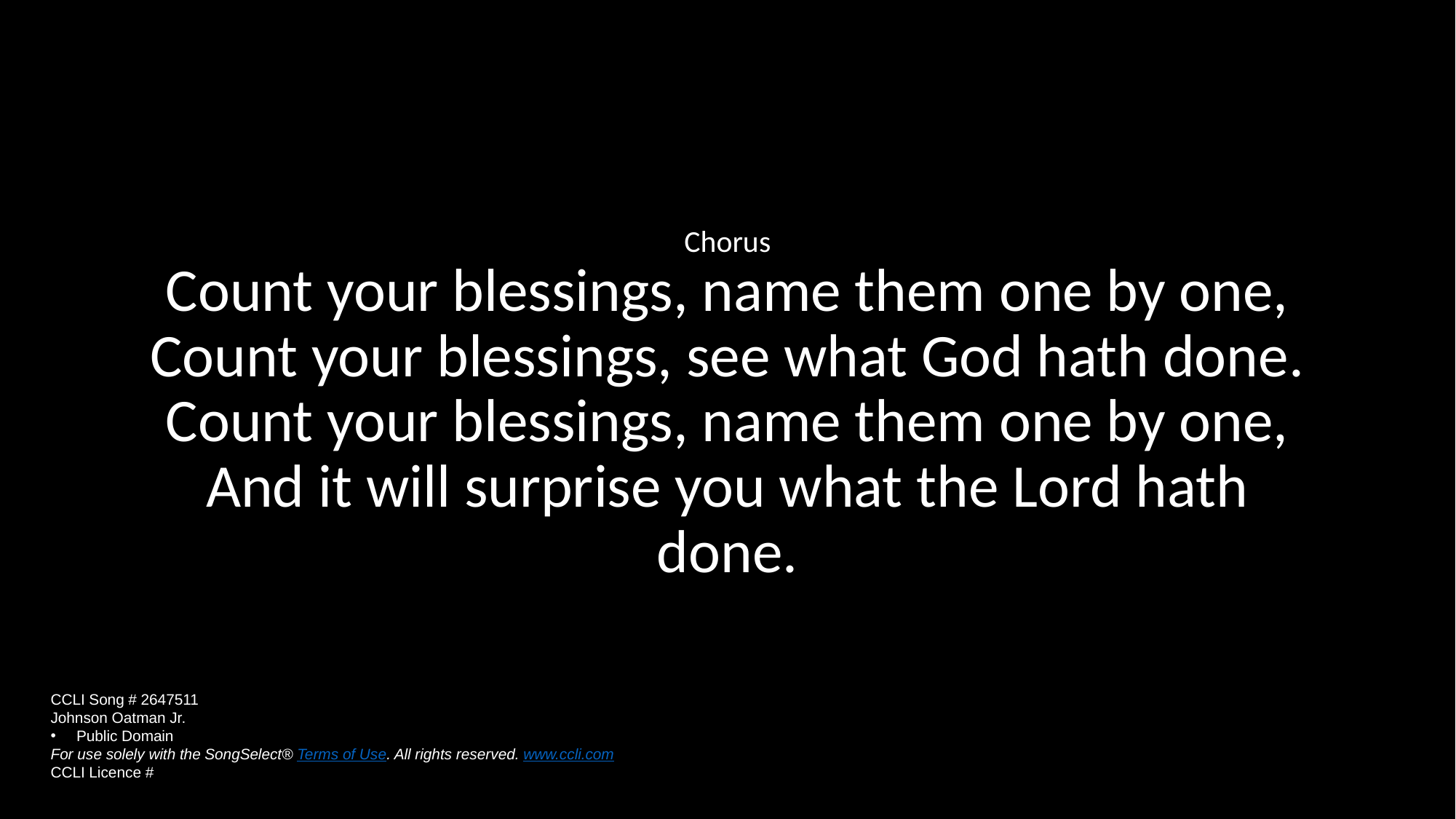

Chorus
Count your blessings, name them one by one,
Count your blessings, see what God hath done.
Count your blessings, name them one by one,
And it will surprise you what the Lord hath done.
CCLI Song # 2647511
Johnson Oatman Jr.
Public Domain
For use solely with the SongSelect® Terms of Use. All rights reserved. www.ccli.com
CCLI Licence #